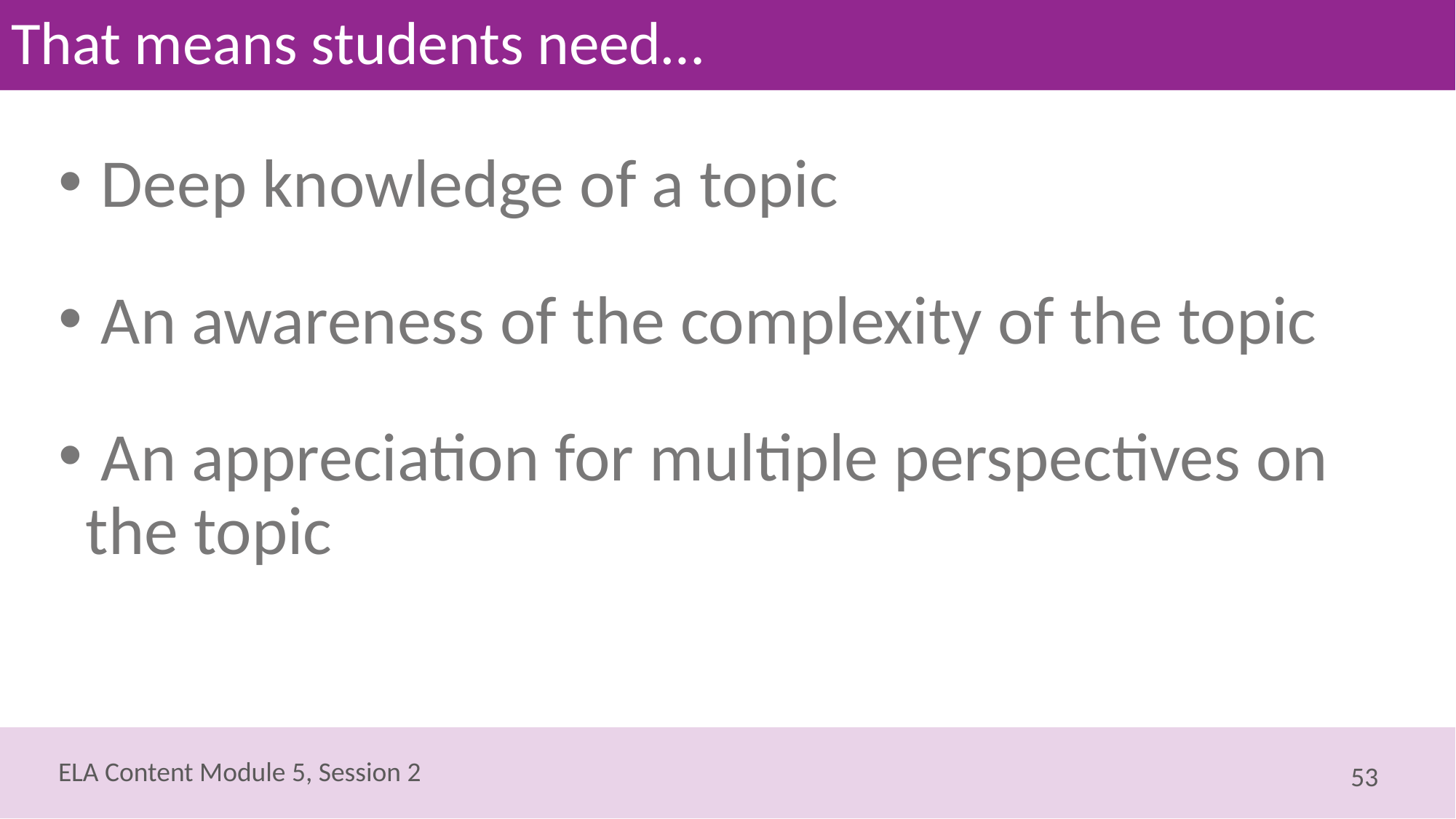

# That means students need…
 Deep knowledge of a topic

 An awareness of the complexity of the topic

 An appreciation for multiple perspectives on the topic

53